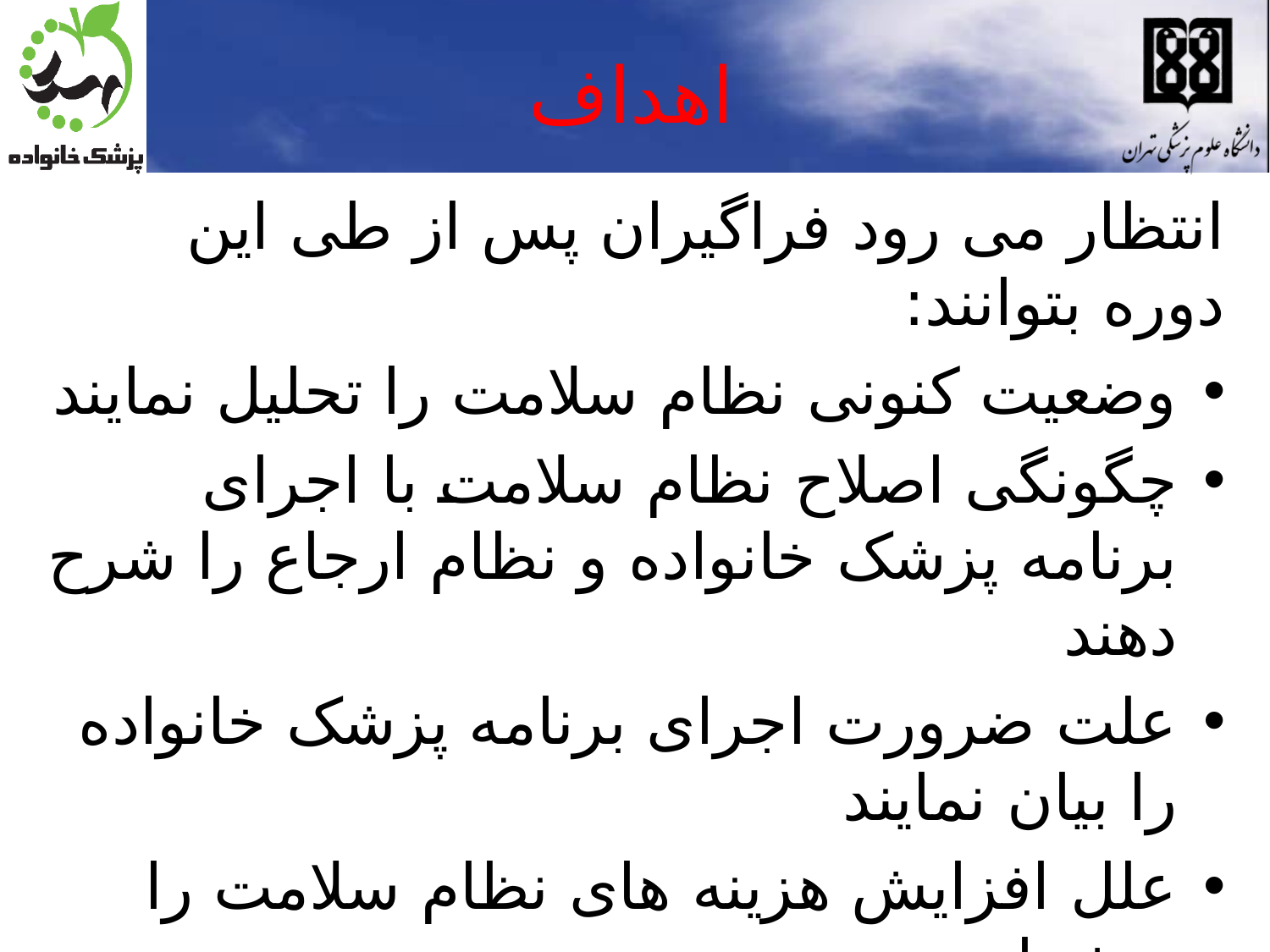

# اهداف
انتظار می رود فراگیران پس از طی این دوره بتوانند:
وضعیت کنونی نظام سلامت را تحلیل نمایند
چگونگی اصلاح نظام سلامت با اجرای برنامه پزشک خانواده و نظام ارجاع را شرح دهند
علت ضرورت اجرای برنامه پزشک خانواده را بیان نمایند
علل افزایش هزینه های نظام سلامت را برشمارند
چگونگی کارکرد اهرم های کنترل نظام سلامت را تعریف نمایند